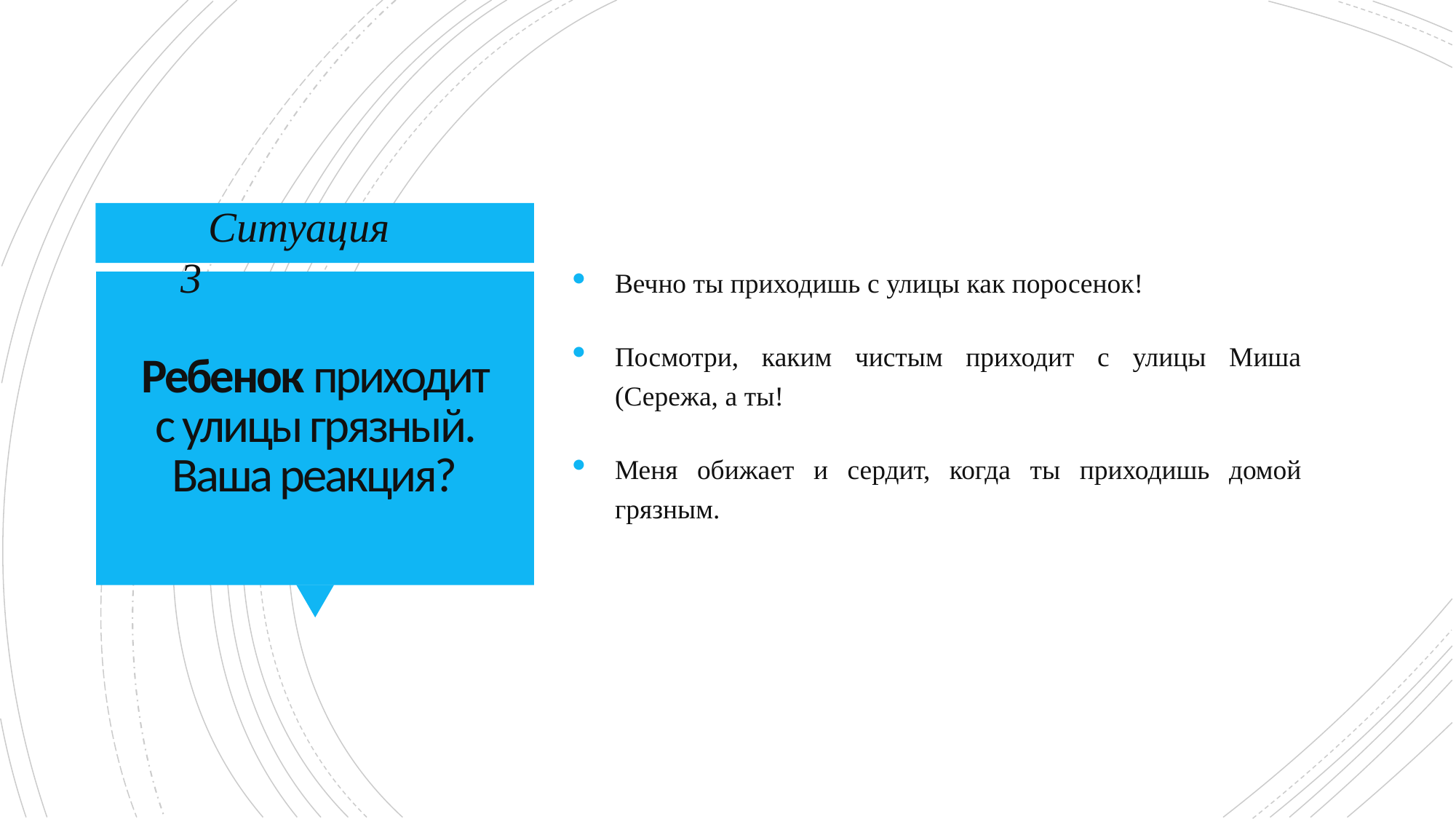

Вечно ты приходишь с улицы как поросенок!
Посмотри, каким чистым приходит с улицы Миша (Сережа, а ты!
Меня обижает и сердит, когда ты приходишь домой грязным.

Ситуация 3
# Ребенок приходит с улицы грязный. Ваша реакция?